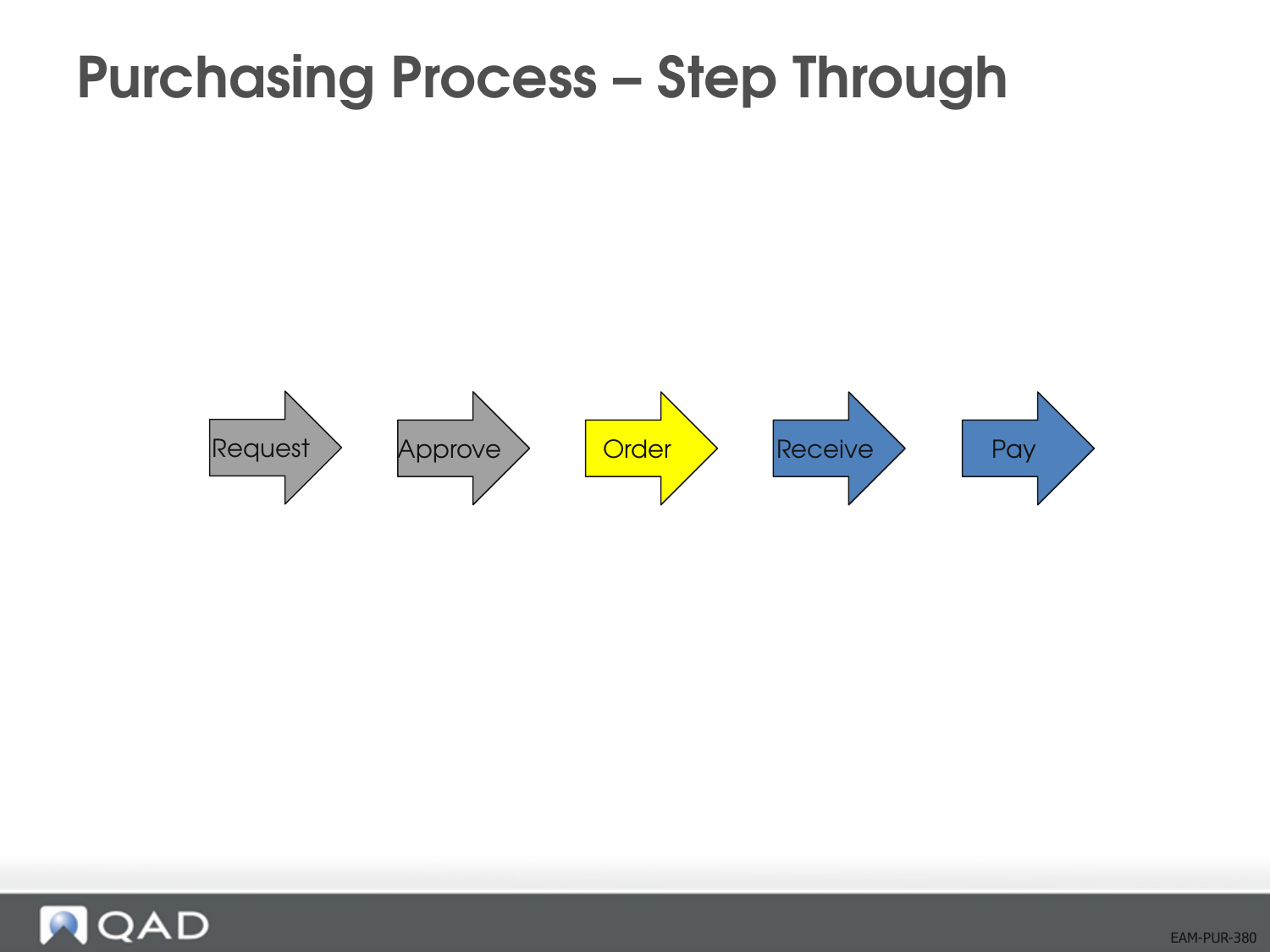

# Purchasing Process – Step Through
Request
Approve
Order
Receive
Pay
EAM-PUR-380